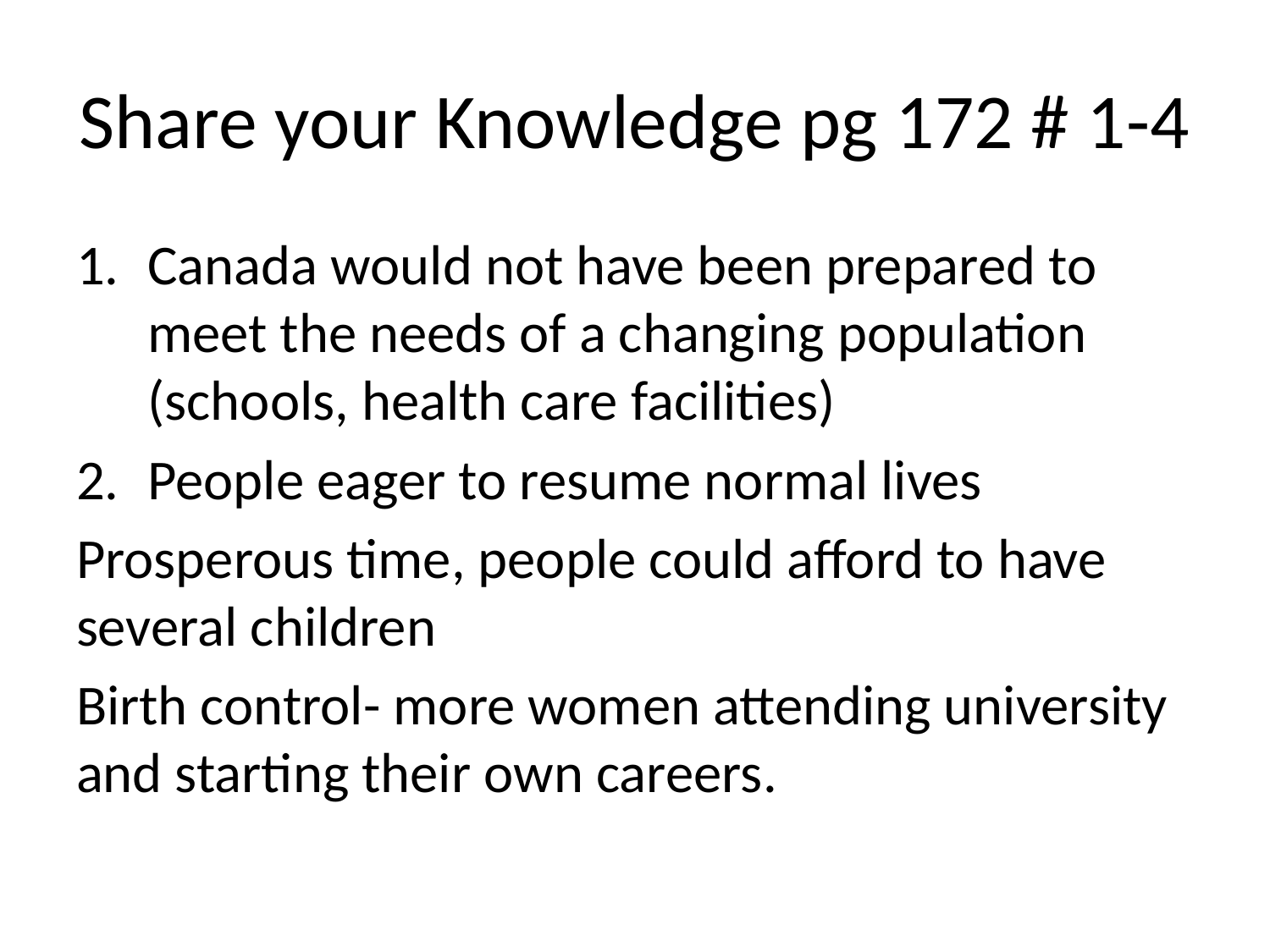

# Share your Knowledge pg 172 # 1-4
Canada would not have been prepared to meet the needs of a changing population (schools, health care facilities)
People eager to resume normal lives
Prosperous time, people could afford to have several children
Birth control- more women attending university and starting their own careers.